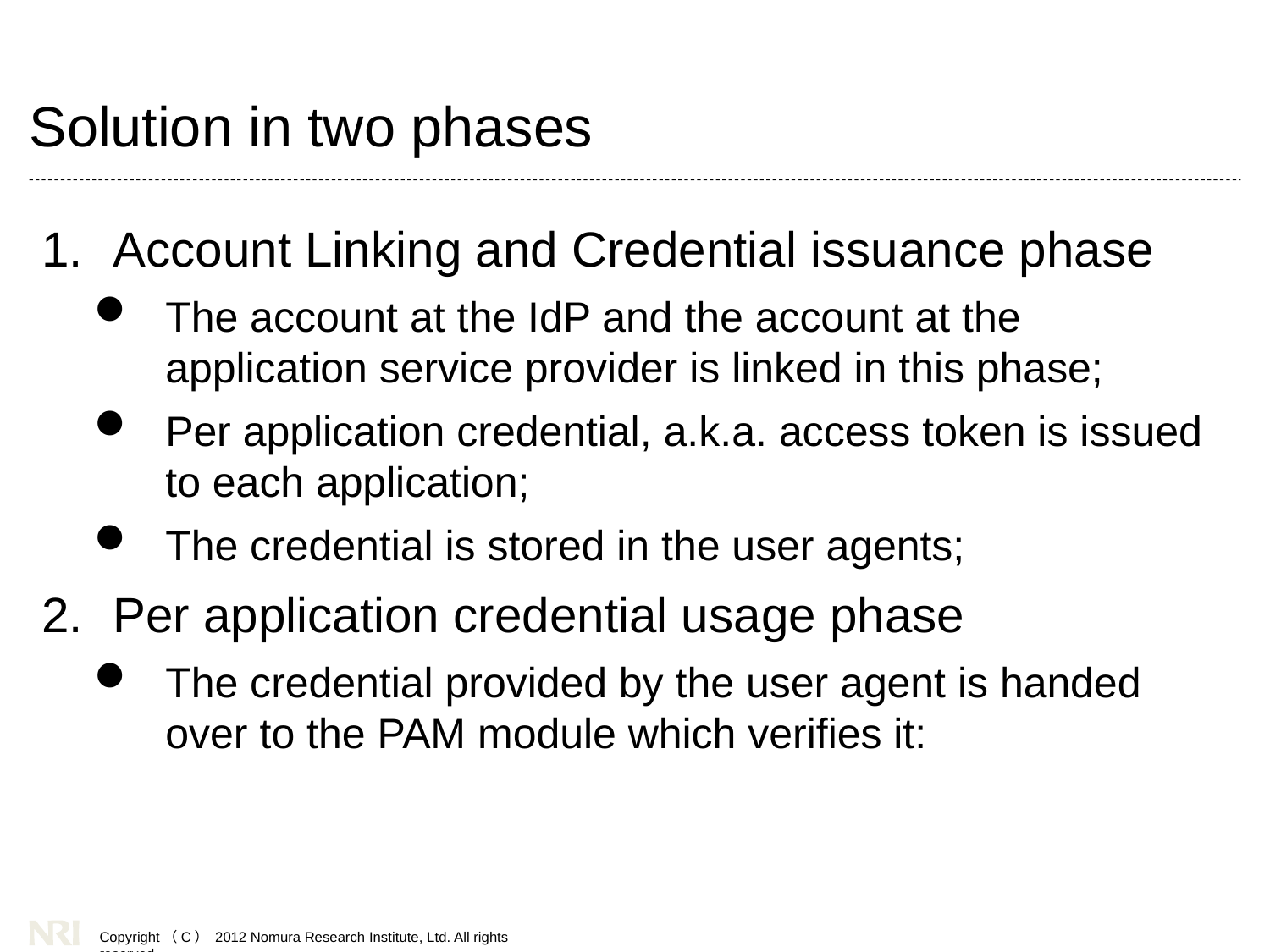

# Solution in two phases
Account Linking and Credential issuance phase
The account at the IdP and the account at the application service provider is linked in this phase;
Per application credential, a.k.a. access token is issued to each application;
The credential is stored in the user agents;
Per application credential usage phase
The credential provided by the user agent is handed over to the PAM module which verifies it: